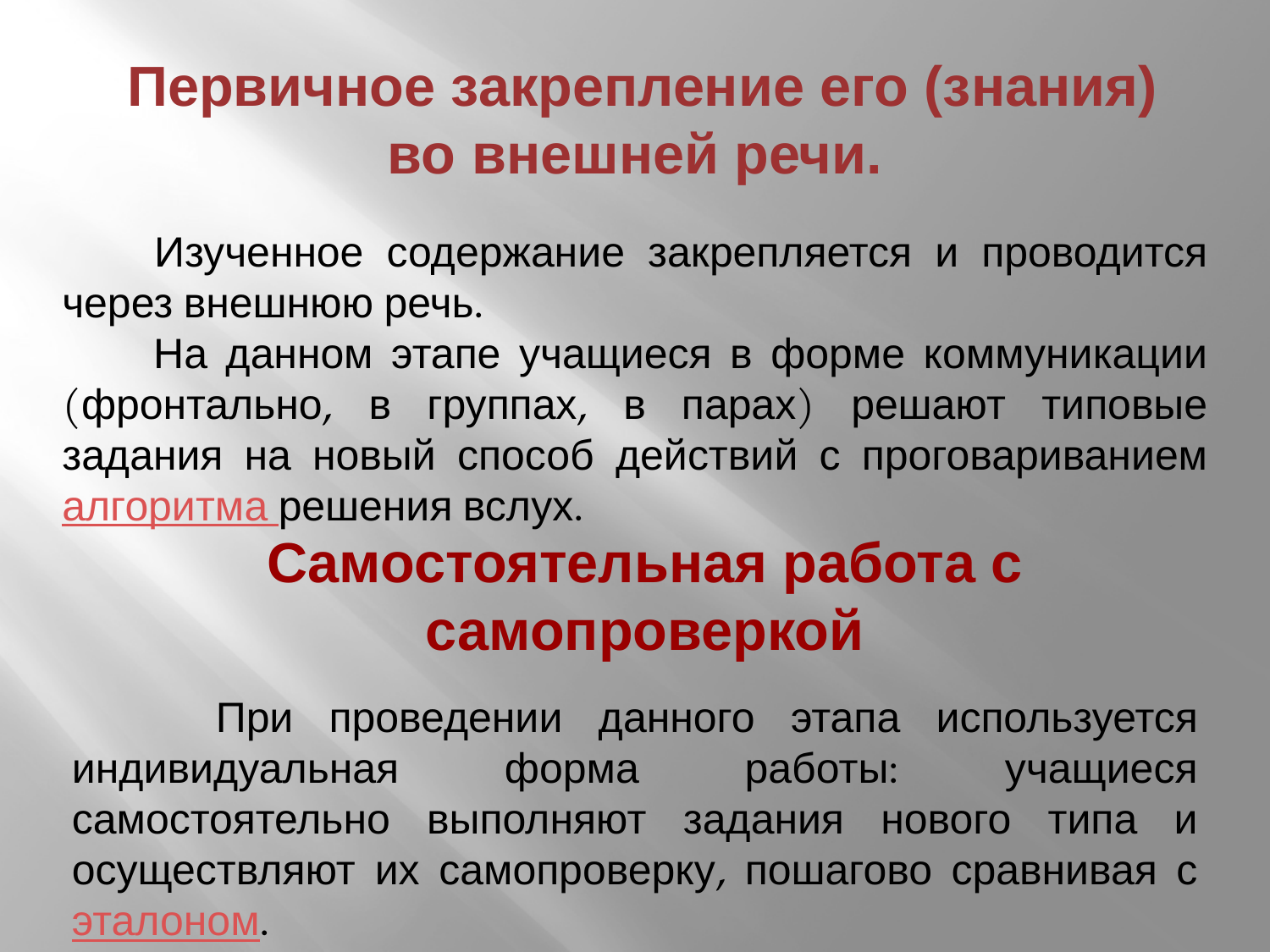

# Первичное закрепление его (знания) во внешней речи.
    Изученное содержание закрепляется и проводится через внешнюю речь.
     На данном этапе учащиеся в форме коммуникации (фронтально, в группах, в парах) решают типовые задания на новый способ действий с проговариванием алгоритма решения вслух.
Самостоятельная работа с самопроверкой
    При проведении данного этапа используется индивидуальная форма работы: учащиеся самостоятельно выполняют задания нового типа и осуществляют их самопроверку, пошагово сравнивая с эталоном.